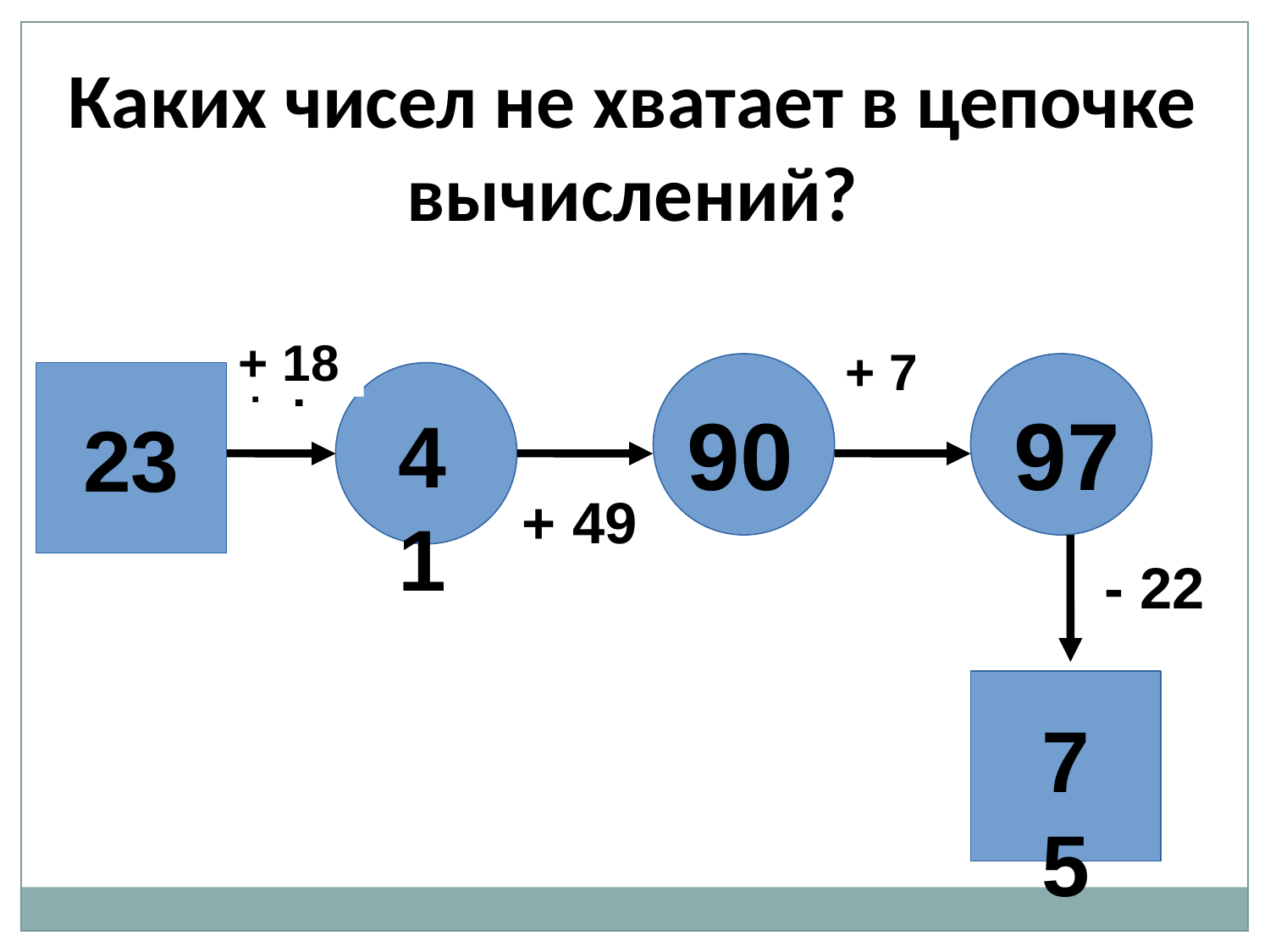

Каких чисел не хватает в цепочке вычислений?
+ 18
+ 7
+ ?
+ ?

23

97
90
41

+ 49

- 22

75